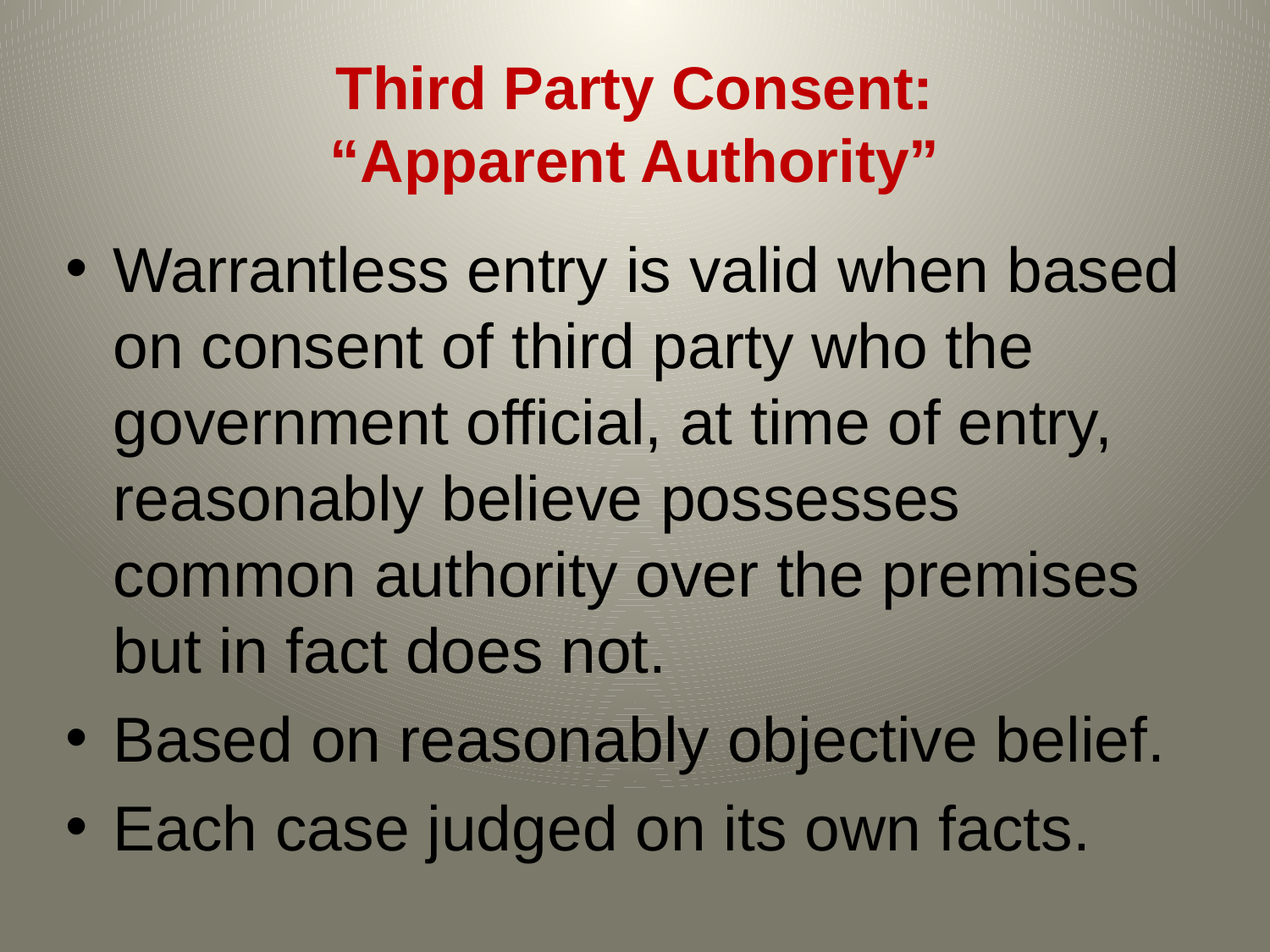

# Third Party Consent: “Apparent Authority”
Warrantless entry is valid when based on consent of third party who the government official, at time of entry, reasonably believe possesses common authority over the premises but in fact does not.
Based on reasonably objective belief.
Each case judged on its own facts.